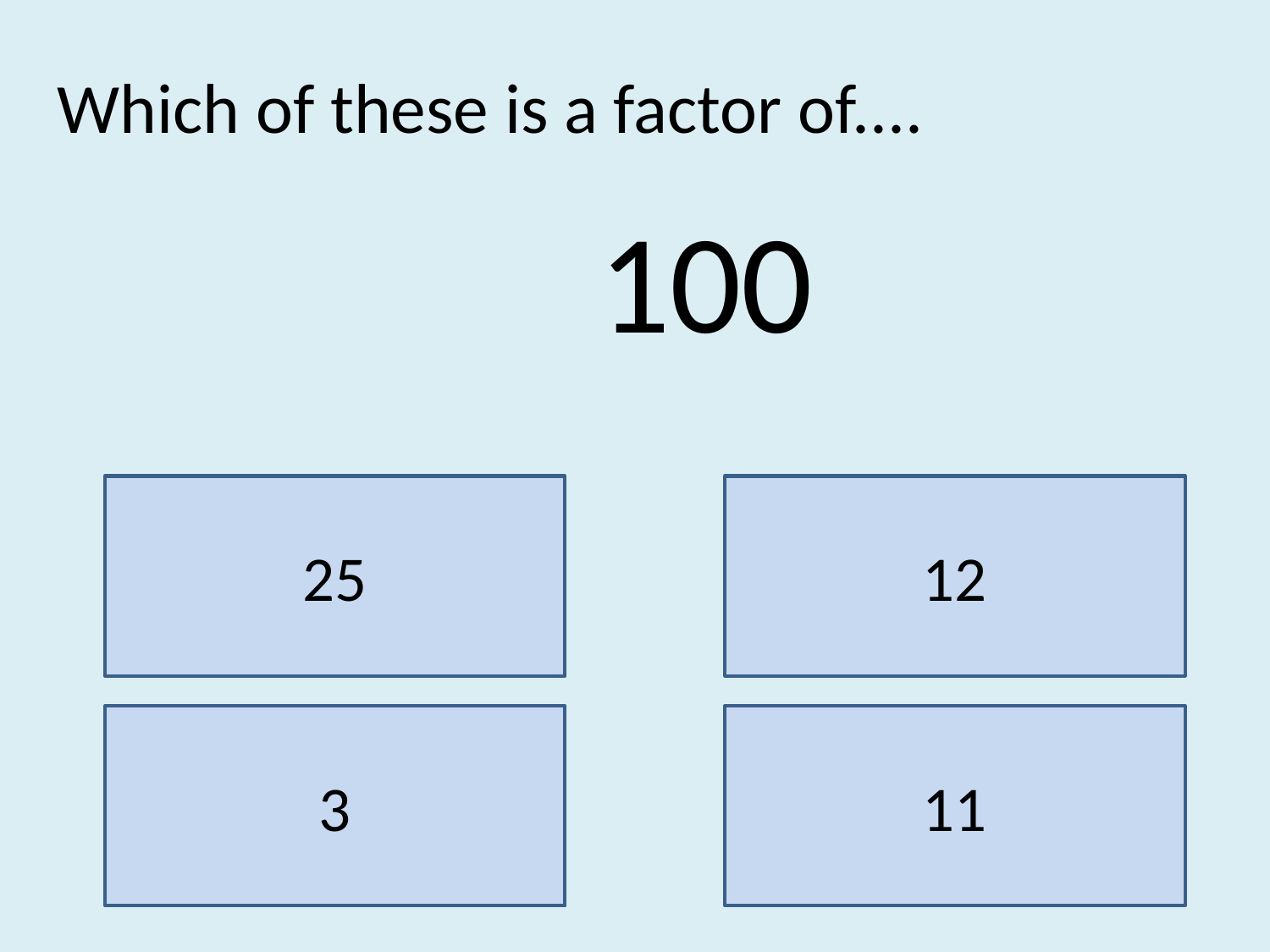

Which of these is a factor of....
100
25
12
3
11